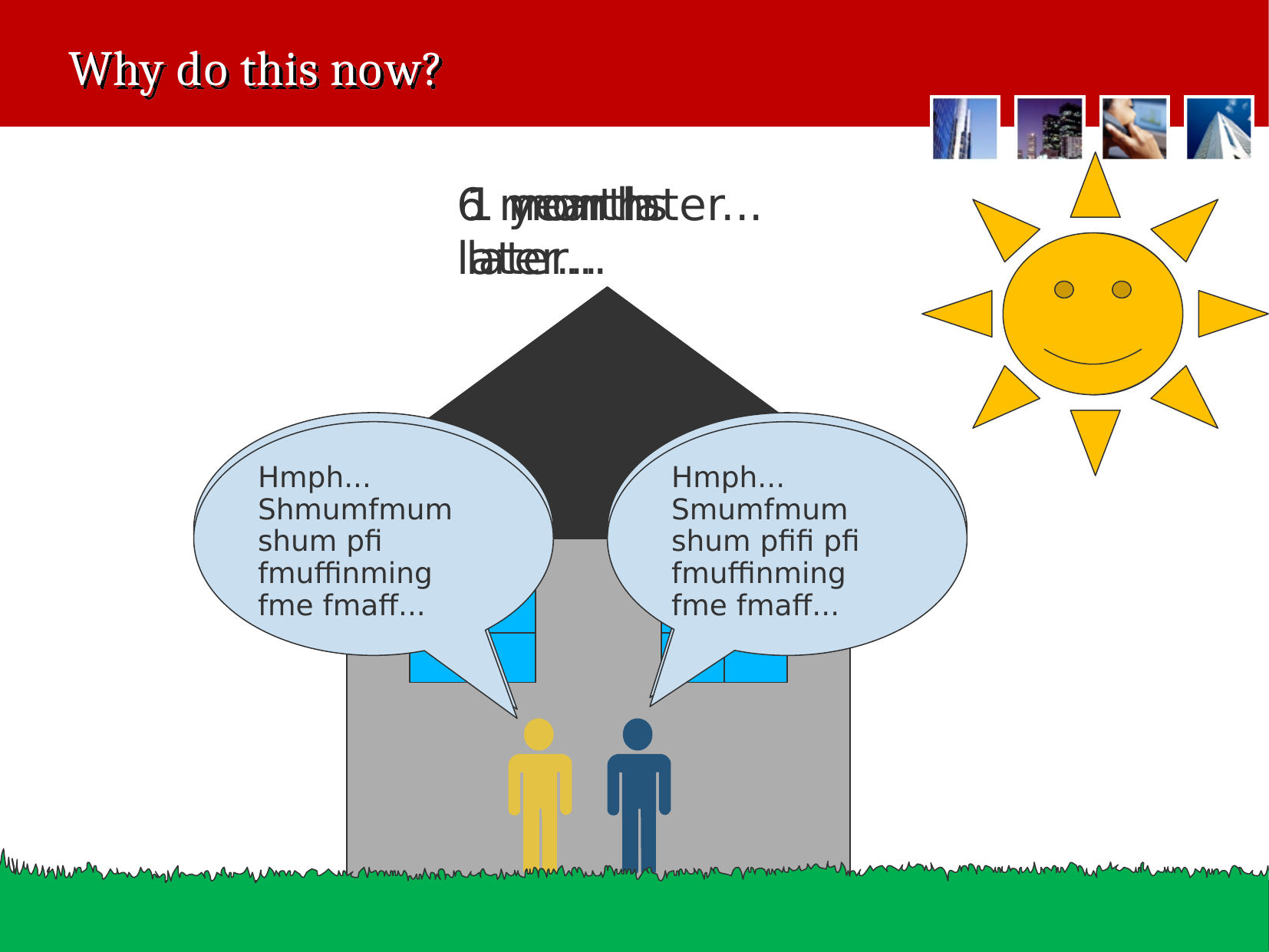

# Why do this now?

6 months later...
1 year later...
1 month later...

Geez...
Somebody should be cutting the grass...
Yeah...
Somebody should really be cutting the grass...
Hmph...
Shmumfmum
shum pfi fmuffinming fme fmaff...
Hmph...
Smumfmum shum pfifi pfi
fmuffinming fme fmaff...

6
www.IITAC.org